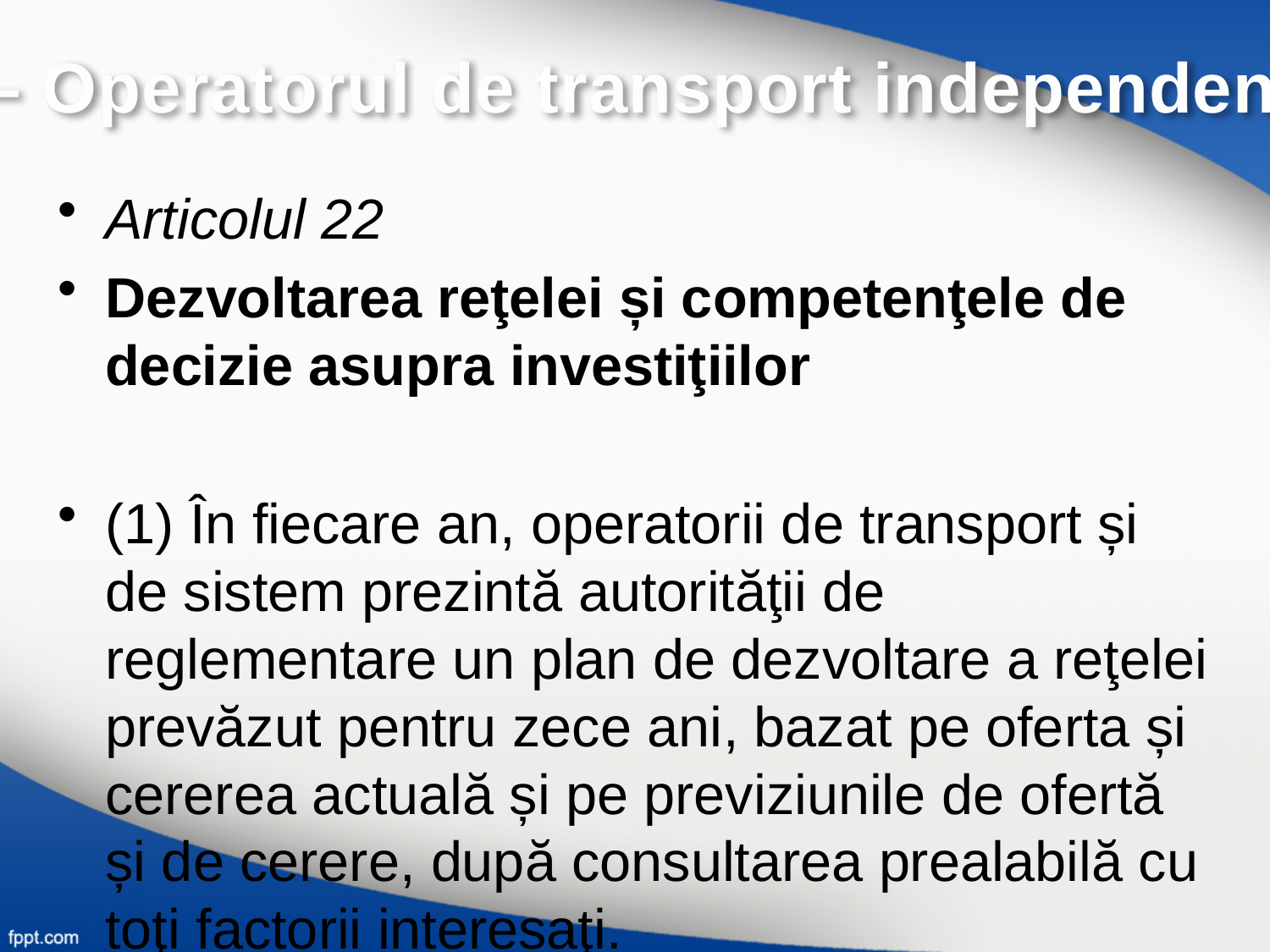

V – Operatorul de transport independent
Articolul 22
Dezvoltarea reţelei și competenţele de decizie asupra investiţiilor

(1) În fiecare an, operatorii de transport și de sistem prezintă autorităţii de reglementare un plan de dezvoltare a reţelei prevăzut pentru zece ani, bazat pe oferta și cererea actuală și pe previziunile de ofertă și de cerere, după consultarea prealabilă cu toţi factorii interesaţi.